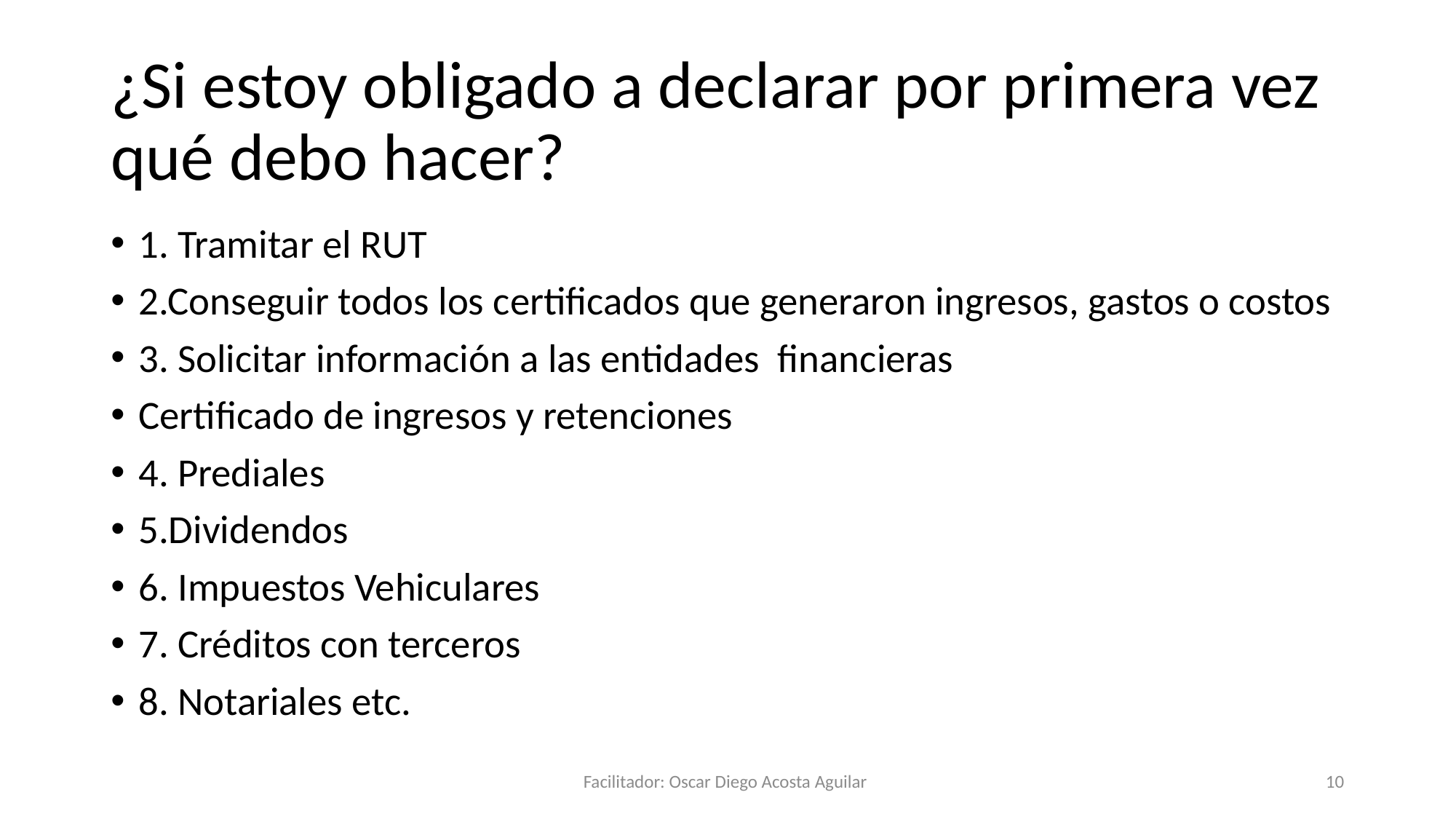

# ¿Si estoy obligado a declarar por primera vez qué debo hacer?
1. Tramitar el RUT
2.Conseguir todos los certificados que generaron ingresos, gastos o costos
3. Solicitar información a las entidades  financieras
Certificado de ingresos y retenciones
4. Prediales
5.Dividendos
6. Impuestos Vehiculares
7. Créditos con terceros
8. Notariales etc.

Facilitador: Oscar Diego Acosta Aguilar
10